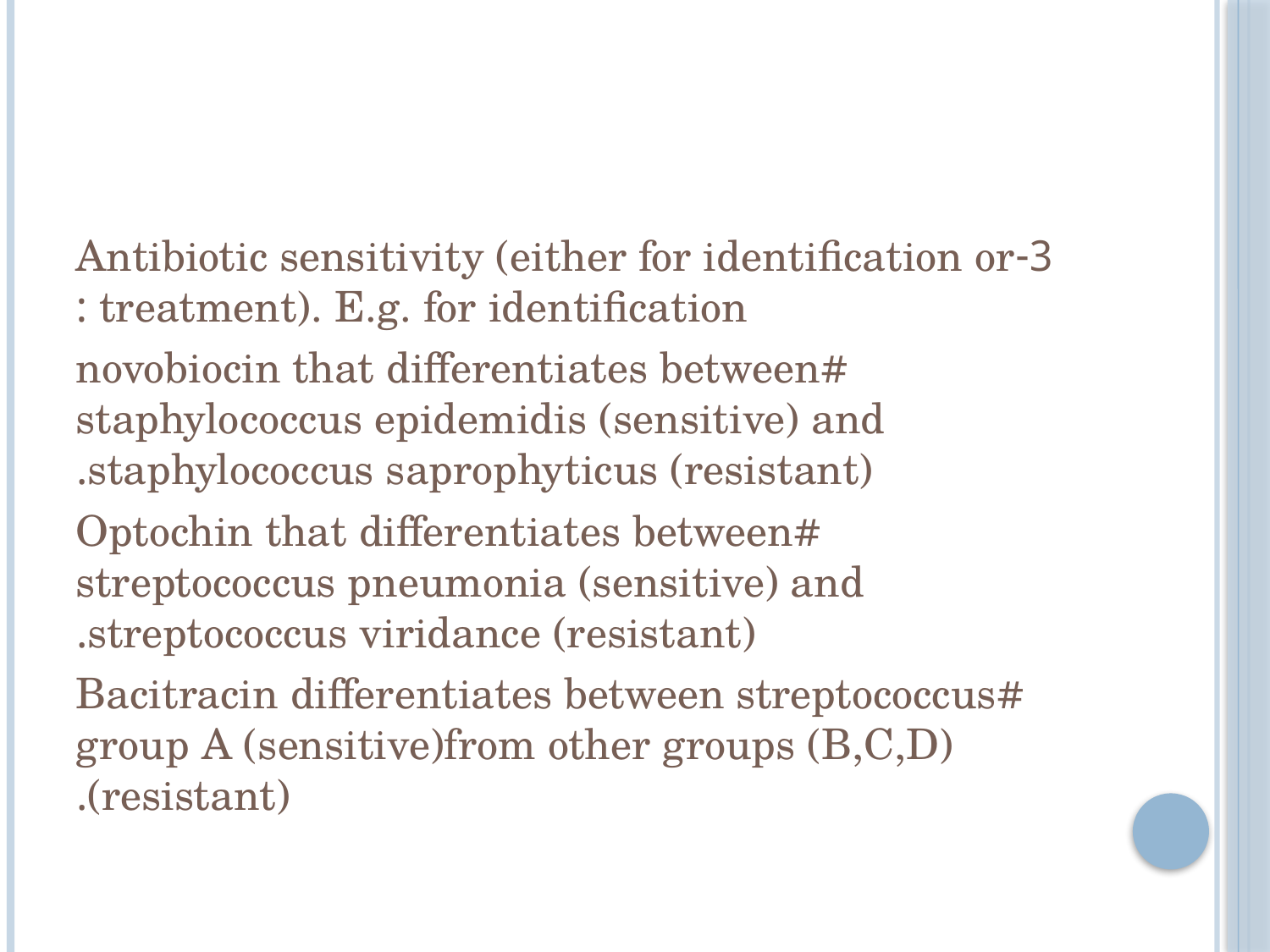

#
3-Antibiotic sensitivity (either for identification or treatment). E.g. for identification :
#novobiocin that differentiates between staphylococcus epidemidis (sensitive) and staphylococcus saprophyticus (resistant).
#Optochin that differentiates between streptococcus pneumonia (sensitive) and streptococcus viridance (resistant).
#Bacitracin differentiates between streptococcus group A (sensitive)from other groups (B,C,D) (resistant).